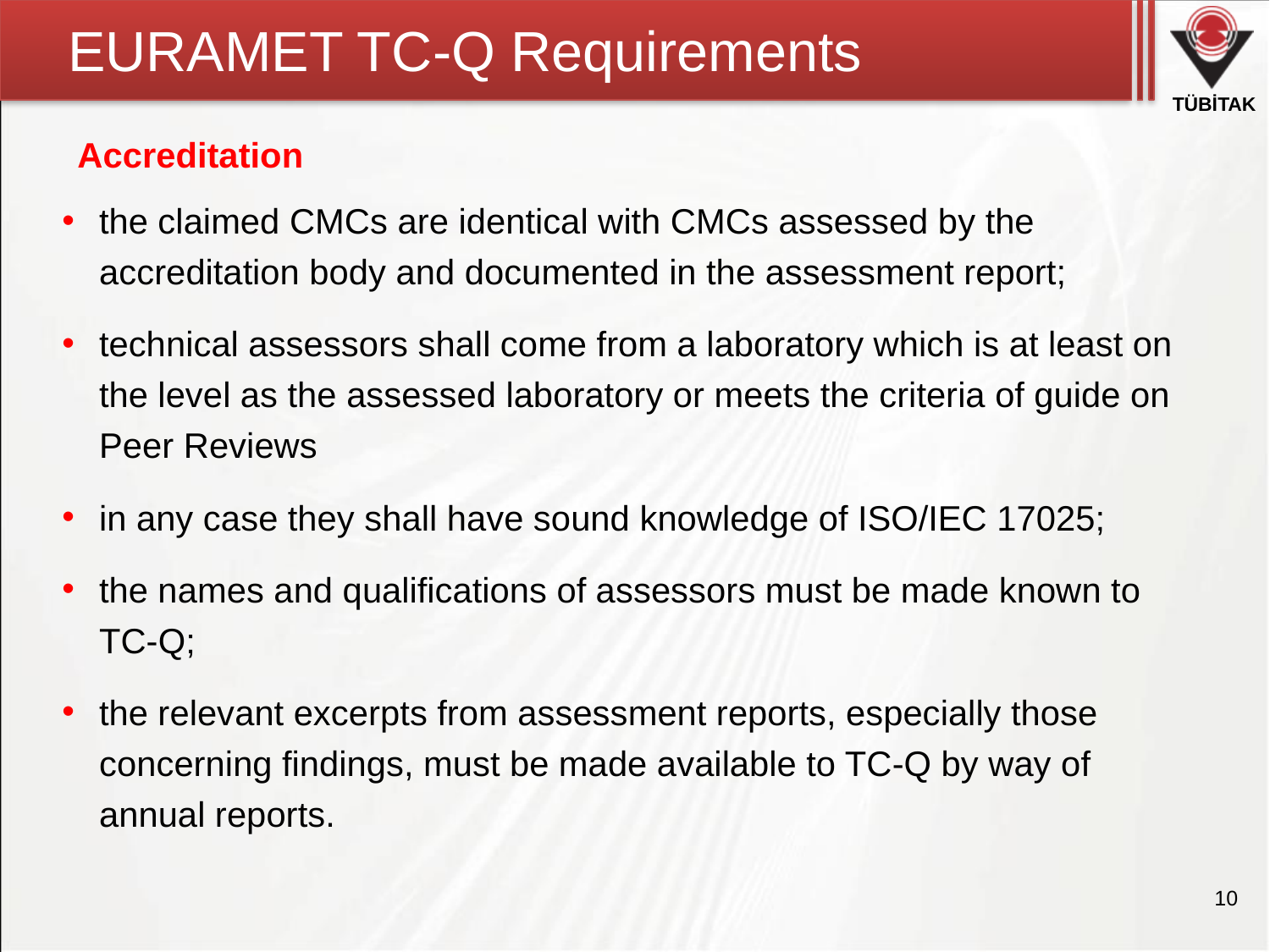

# EURAMET TC-Q Requirements
Accreditation
the claimed CMCs are identical with CMCs assessed by the accreditation body and documented in the assessment report;
technical assessors shall come from a laboratory which is at least on the level as the assessed laboratory or meets the criteria of guide on Peer Reviews
in any case they shall have sound knowledge of ISO/IEC 17025;
the names and qualifications of assessors must be made known to TC-Q;
the relevant excerpts from assessment reports, especially those concerning findings, must be made available to TC-Q by way of annual reports.

10